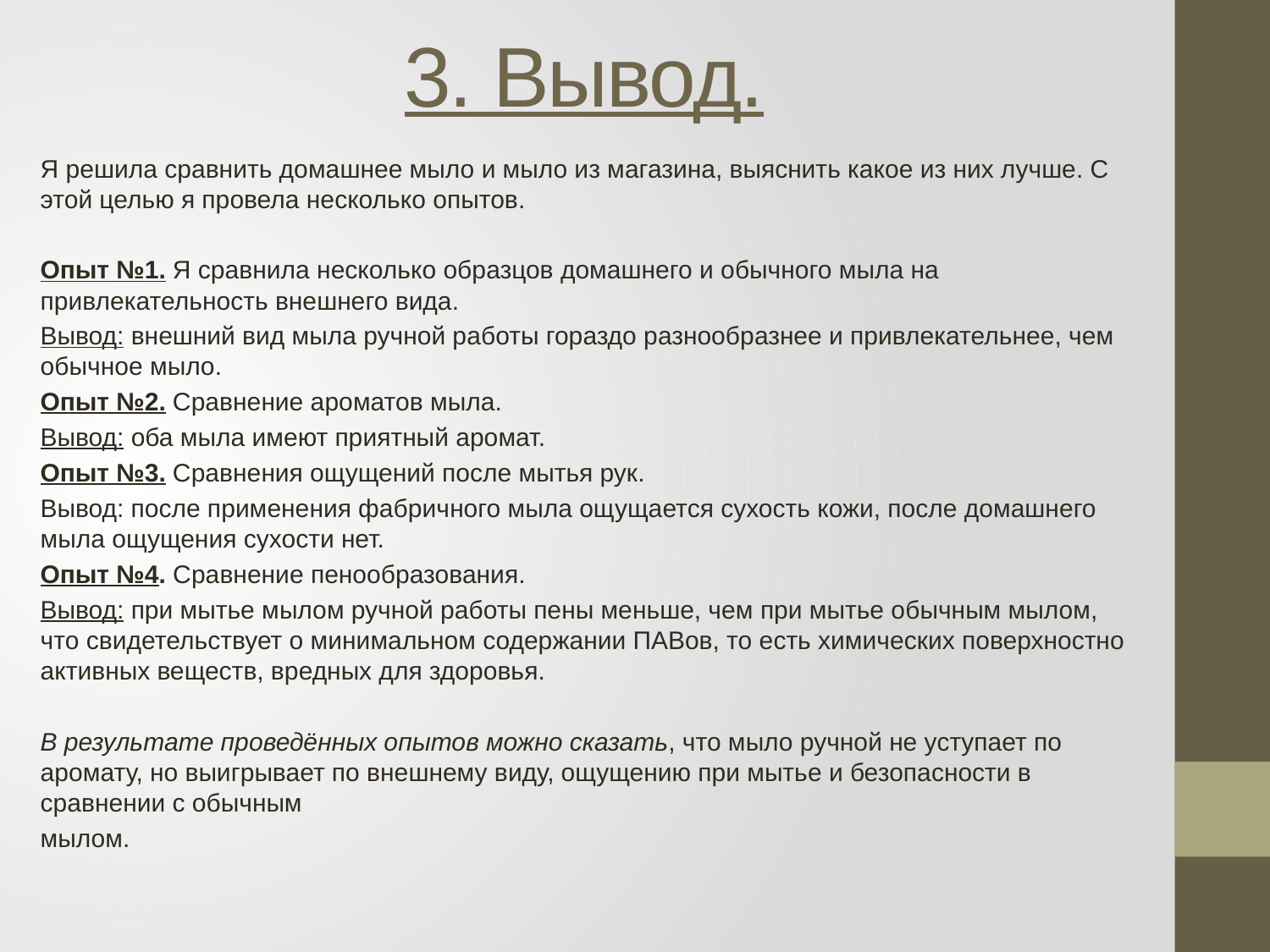

# 3. Вывод.
Я решила сравнить домашнее мыло и мыло из магазина, выяснить какое из них лучше. С этой целью я провела несколько опытов.

Опыт №1. Я сравнила несколько образцов домашнего и обычного мыла на привлекательность внешнего вида.
Вывод: внешний вид мыла ручной работы гораздо разнообразнее и привлекательнее, чем обычное мыло.
Опыт №2. Сравнение ароматов мыла.
Вывод: оба мыла имеют приятный аромат.
Опыт №3. Сравнения ощущений после мытья рук.
Вывод: после применения фабричного мыла ощущается сухость кожи, после домашнего мыла ощущения сухости нет.
Опыт №4. Сравнение пенообразования.
Вывод: при мытье мылом ручной работы пены меньше, чем при мытье обычным мылом, что свидетельствует о минимальном содержании ПАВов, то есть химических поверхностно активных веществ, вредных для здоровья.

В результате проведённых опытов можно сказать, что мыло ручной не уступает по аромату, но выигрывает по внешнему виду, ощущению при мытье и безопасности в сравнении с обычным
мылом.